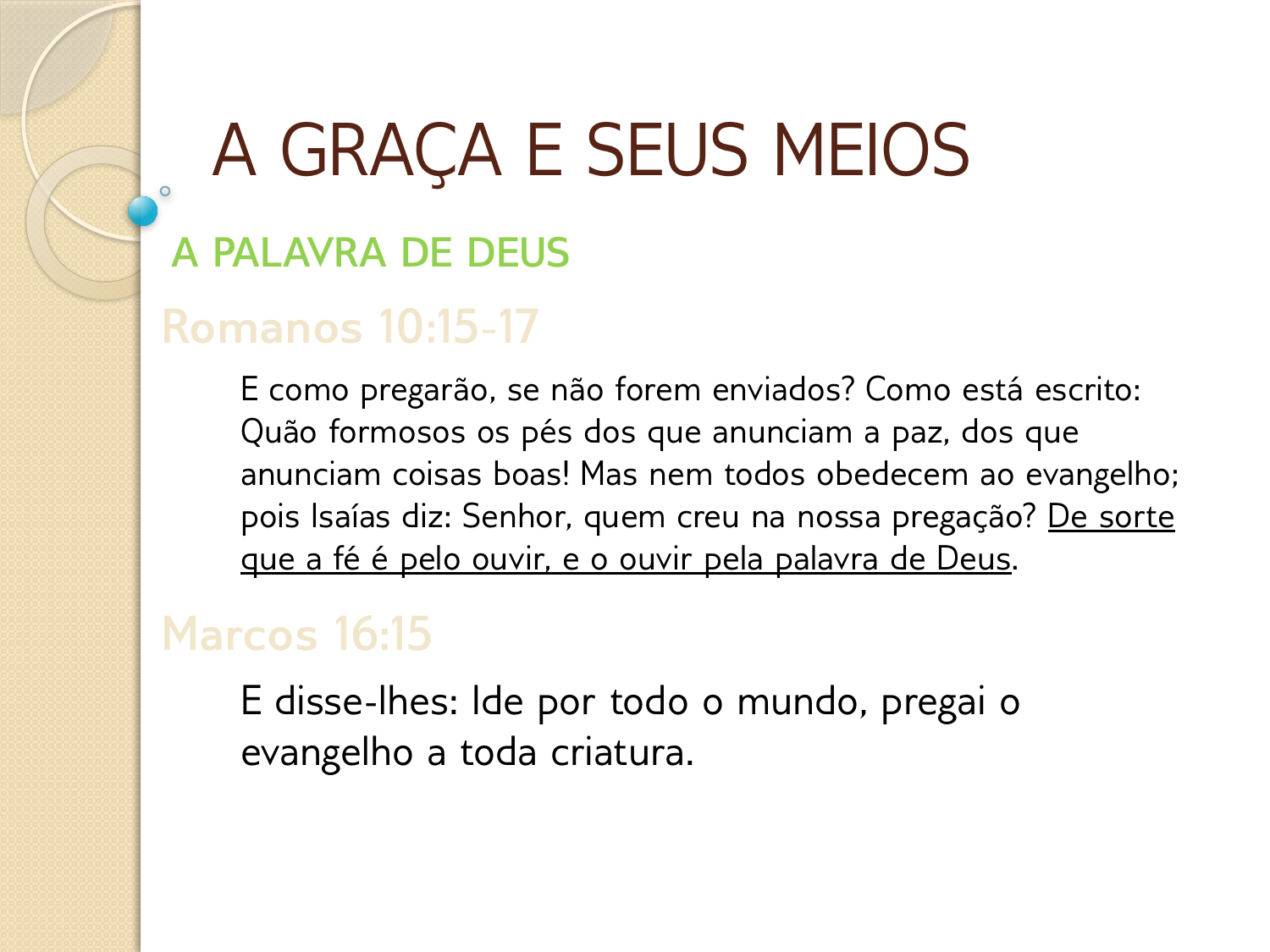

A GRAÇA E SEUS MEIOS
A PALAVRA DE DEUS

Romanos 10:15-17
E como pregarão, se não forem enviados? Como está escrito: Quão formosos os pés dos que anunciam a paz, dos que anunciam coisas boas! Mas nem todos obedecem ao evangelho; pois Isaías diz: Senhor, quem creu na nossa pregação? De sorte que a fé é pelo ouvir, e o ouvir pela palavra de Deus.
Marcos 16:15
E disse-lhes: Ide por todo o mundo, pregai o evangelho a toda criatura.